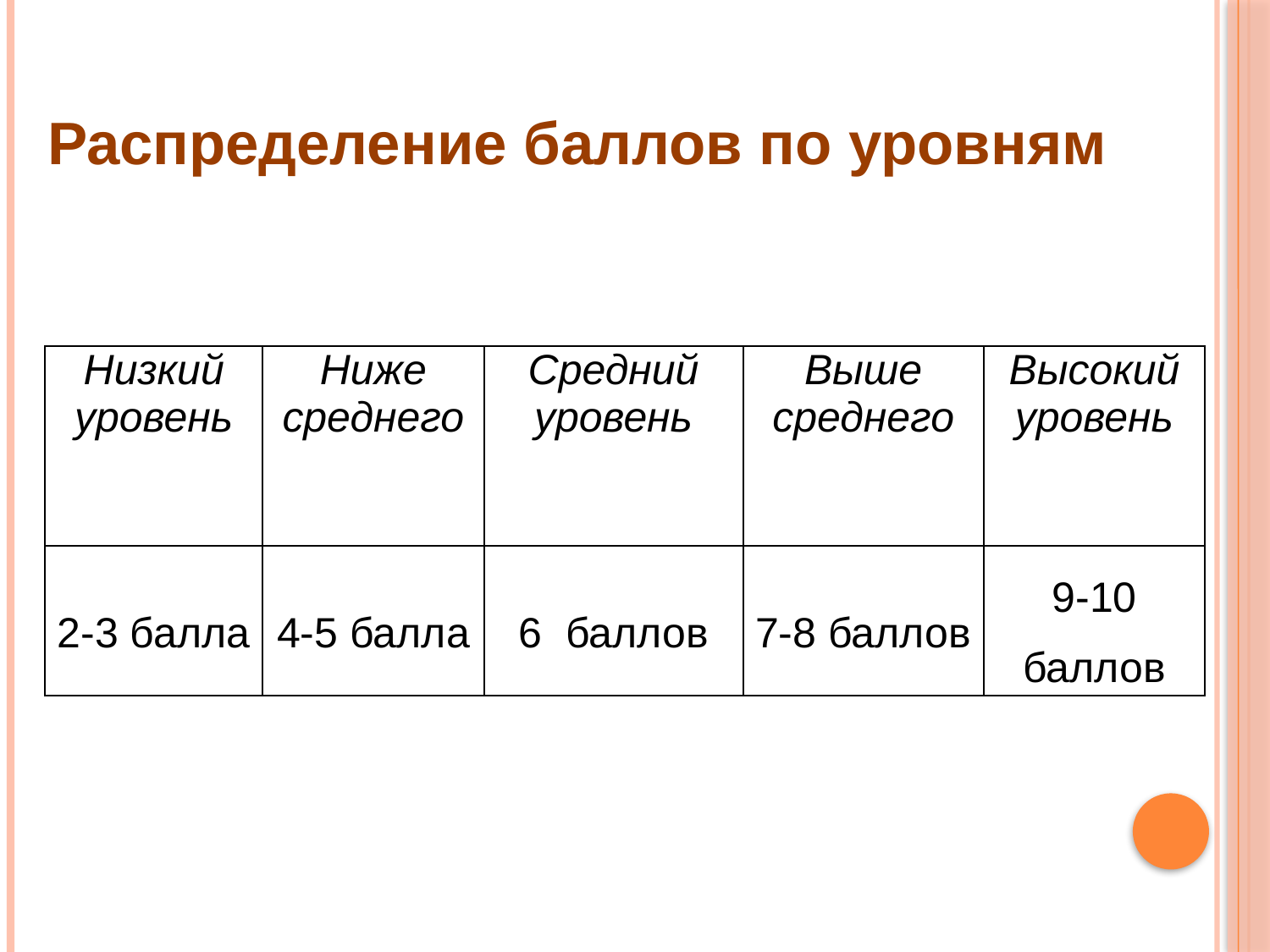

# Распределение баллов по уровням
| Низкий уровень | Ниже среднего | Средний уровень | Выше среднего | Высокий уровень |
| --- | --- | --- | --- | --- |
| 2-3 балла | 4-5 балла | 6 баллов | 7-8 баллов | 9-10 баллов |